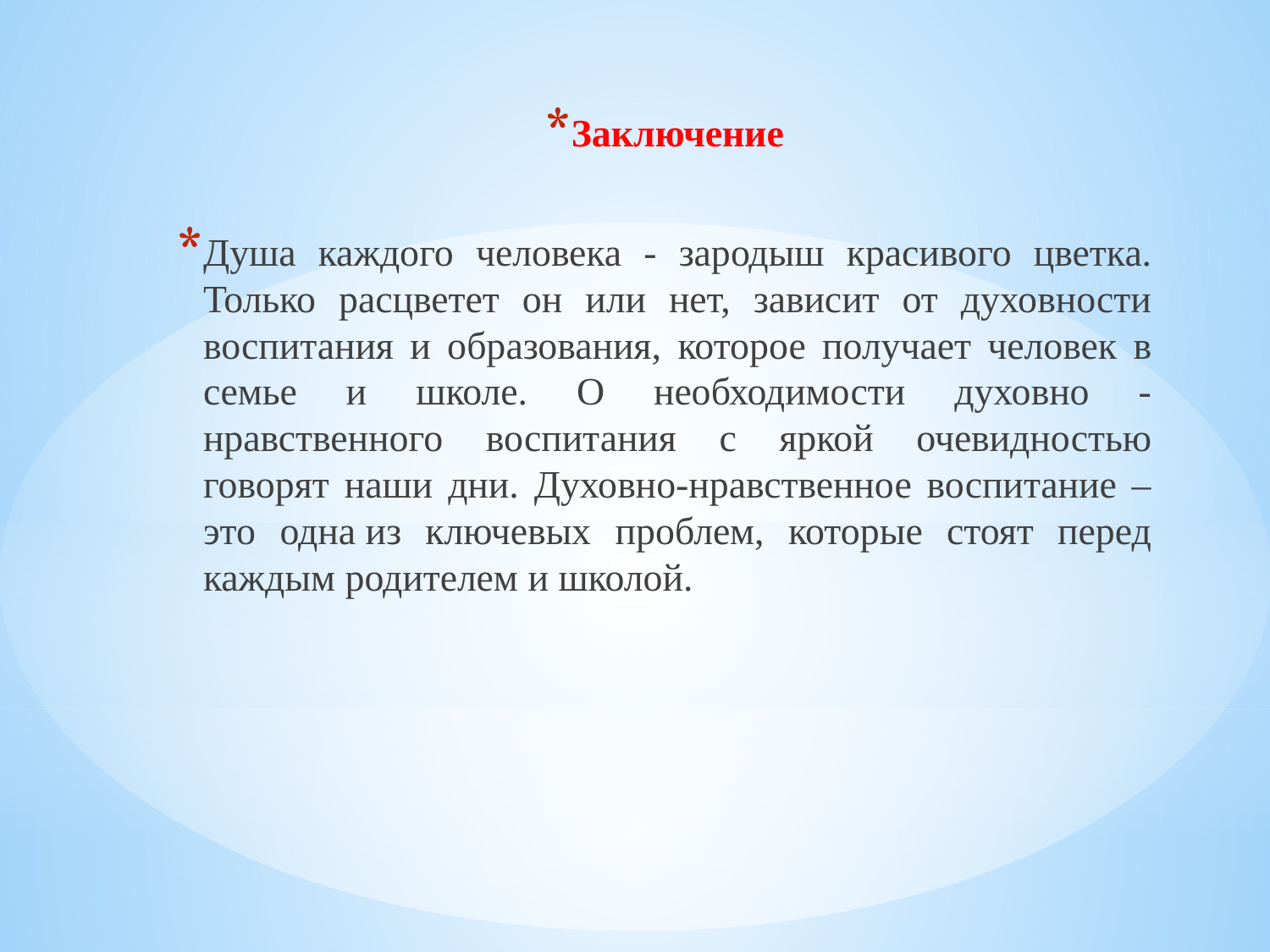

Заключение

Душа каждого человека - зародыш красивого цветка. Только расцветет он или нет, зависит от духовности воспитания и образования, которое получает человек в семье и школе. О необходимости духовно - нравственного воспитания с яркой очевидностью говорят наши дни. Духовно-нравственное воспитание – это одна из ключевых проблем, которые стоят перед каждым родителем и школой.